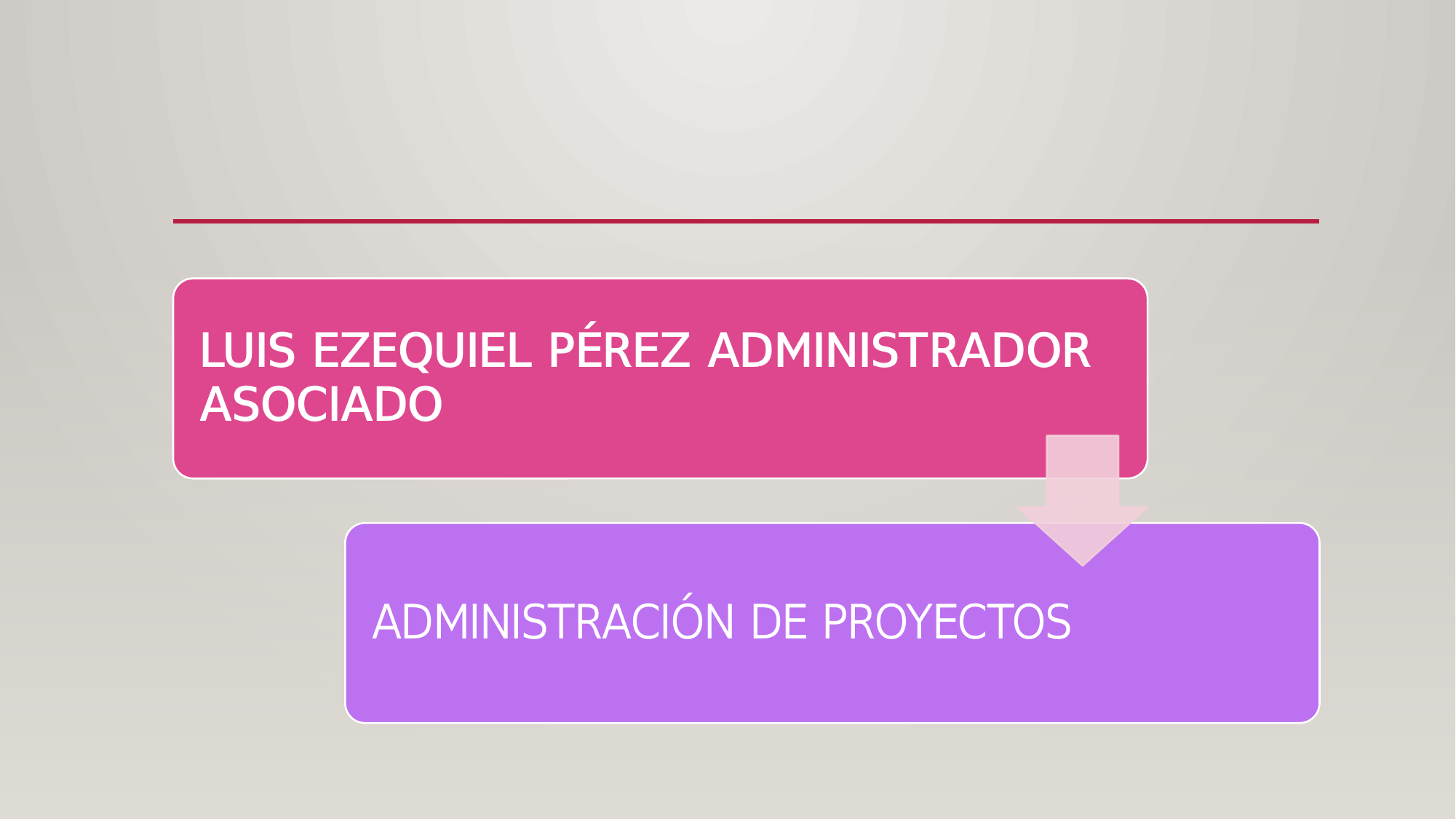

#

LUIS EZEQUIEL PÉREZ ADMINISTRADOR ASOCIADO
ADMINISTRACIÓN DE PROYECTOS